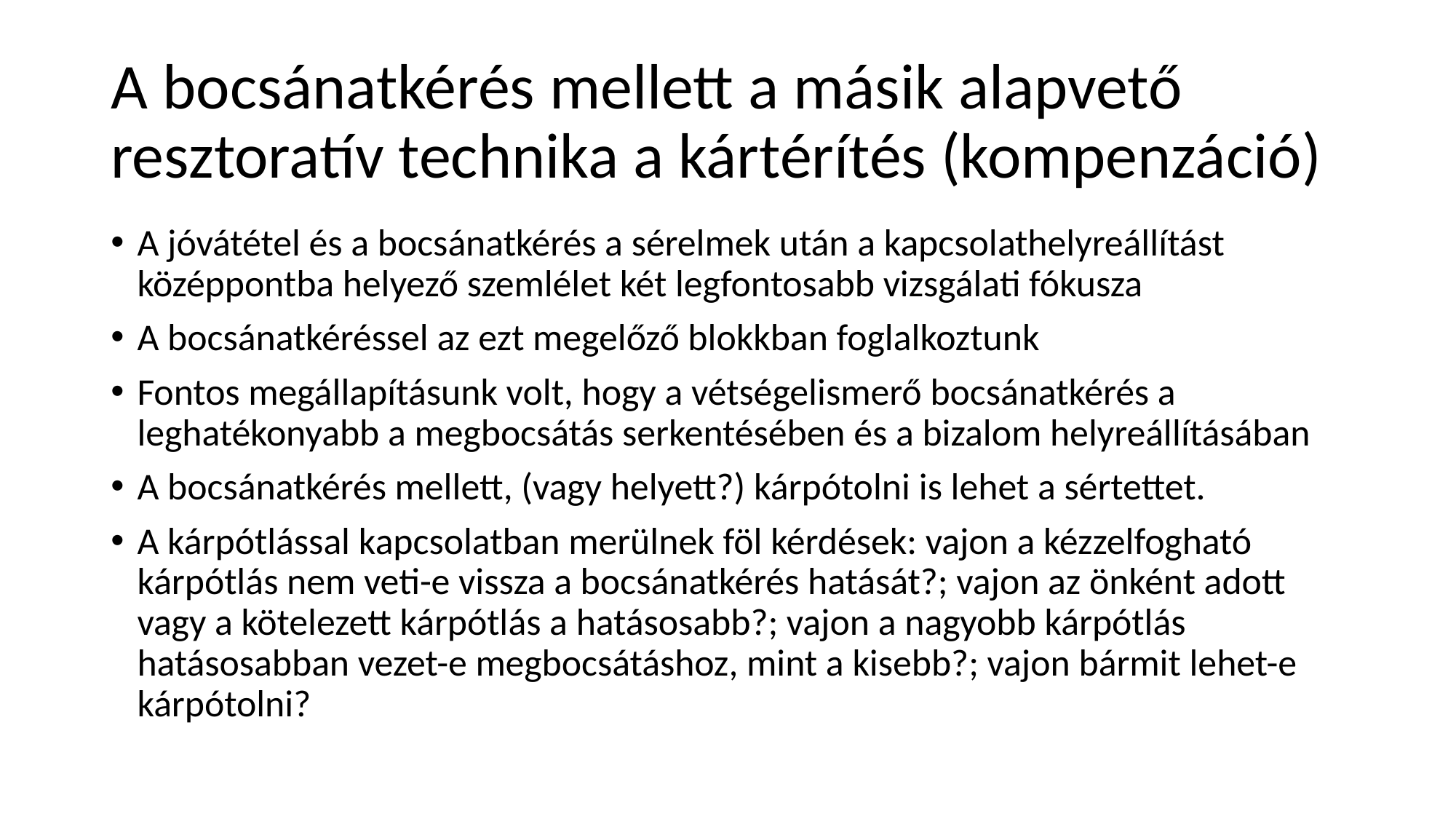

# A bocsánatkérés mellett a másik alapvető resztoratív technika a kártérítés (kompenzáció)
A jóvátétel és a bocsánatkérés a sérelmek után a kapcsolathelyreállítást középpontba helyező szemlélet két legfontosabb vizsgálati fókusza
A bocsánatkéréssel az ezt megelőző blokkban foglalkoztunk
Fontos megállapításunk volt, hogy a vétségelismerő bocsánatkérés a leghatékonyabb a megbocsátás serkentésében és a bizalom helyreállításában
A bocsánatkérés mellett, (vagy helyett?) kárpótolni is lehet a sértettet.
A kárpótlással kapcsolatban merülnek föl kérdések: vajon a kézzelfogható kárpótlás nem veti-e vissza a bocsánatkérés hatását?; vajon az önként adott vagy a kötelezett kárpótlás a hatásosabb?; vajon a nagyobb kárpótlás hatásosabban vezet-e megbocsátáshoz, mint a kisebb?; vajon bármit lehet-e kárpótolni?